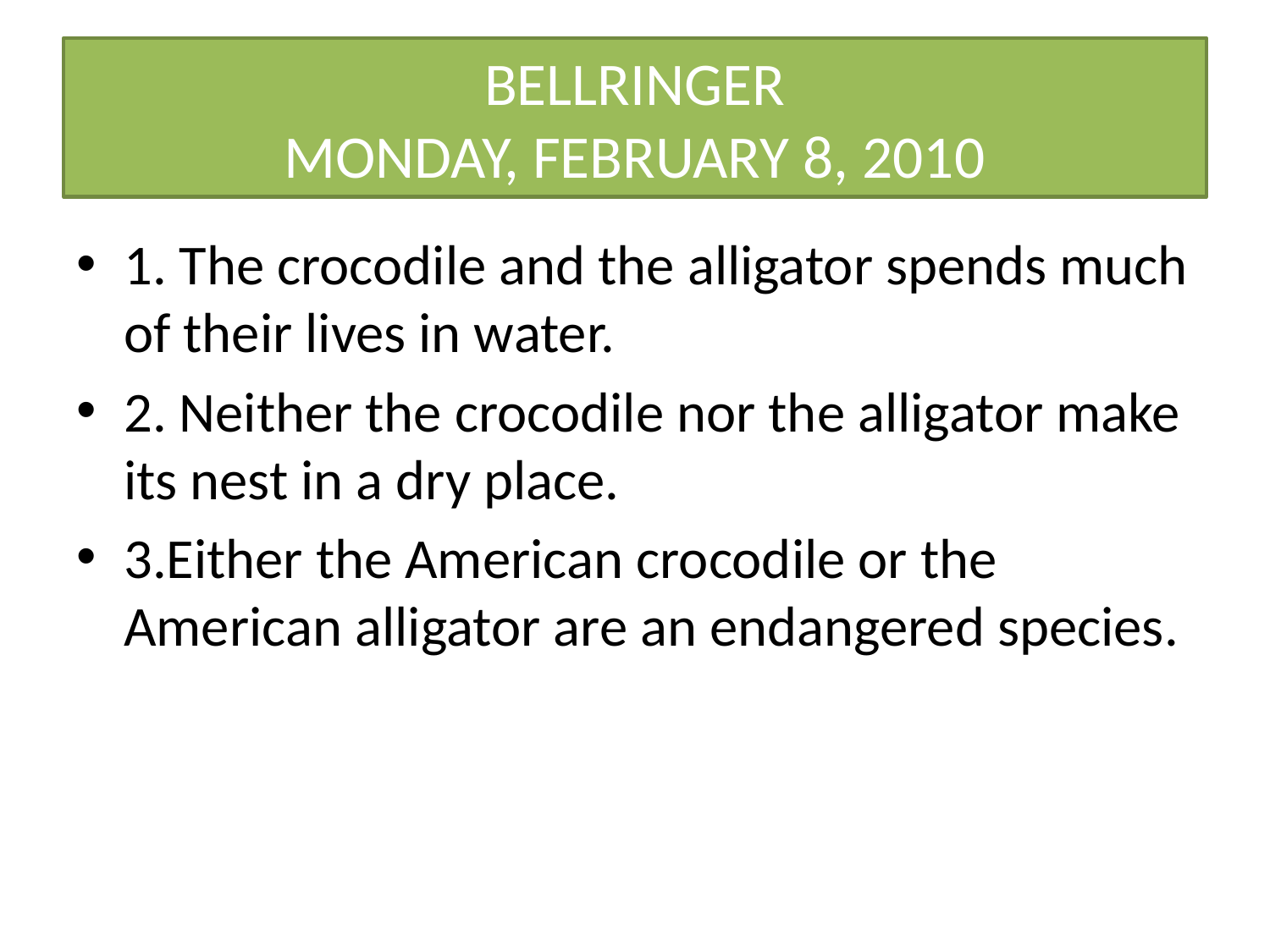

# BELLRINGER MONDAY, FEBRUARY 8, 2010
1. The crocodile and the alligator spends much of their lives in water.
2. Neither the crocodile nor the alligator make its nest in a dry place.
3.Either the American crocodile or the American alligator are an endangered species.